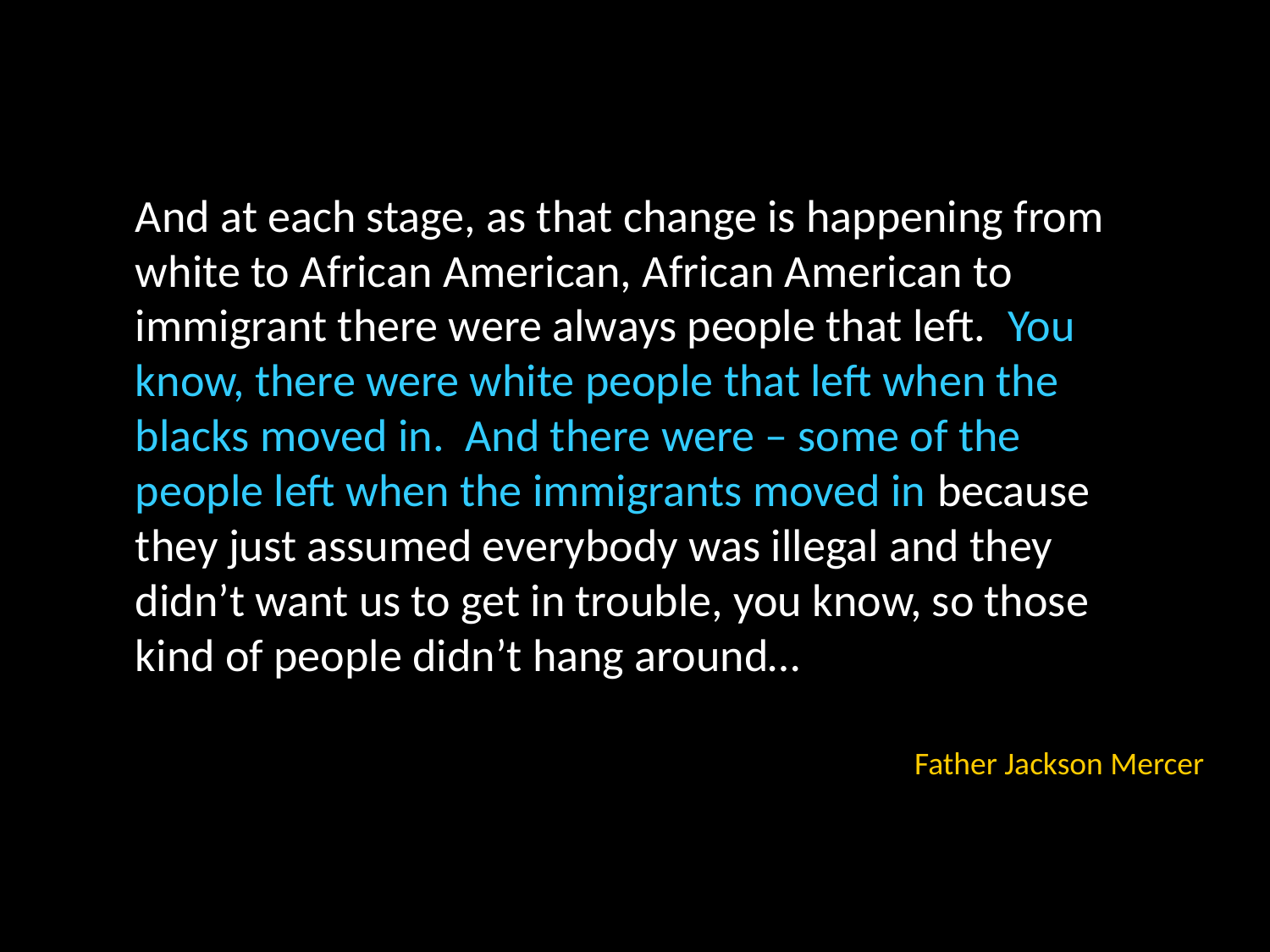

And at each stage, as that change is happening from white to African American, African American to immigrant there were always people that left.  You know, there were white people that left when the blacks moved in.  And there were – some of the people left when the immigrants moved in because they just assumed everybody was illegal and they didn’t want us to get in trouble, you know, so those kind of people didn’t hang around…
# Father Jackson Mercer